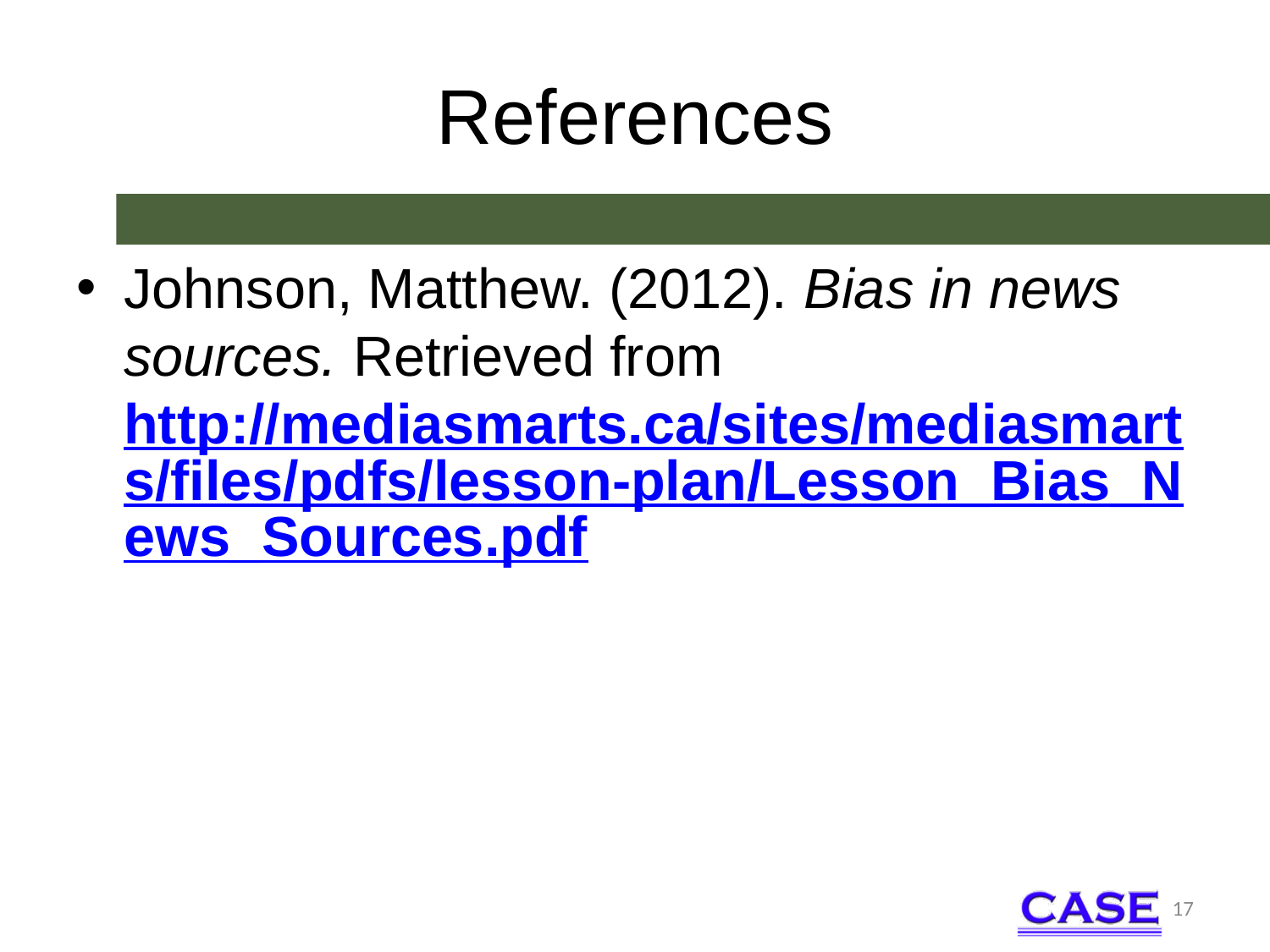

# References
Johnson, Matthew. (2012). Bias in news sources. Retrieved from http://mediasmarts.ca/sites/mediasmarts/files/pdfs/lesson-plan/Lesson_Bias_News_Sources.pdf

17